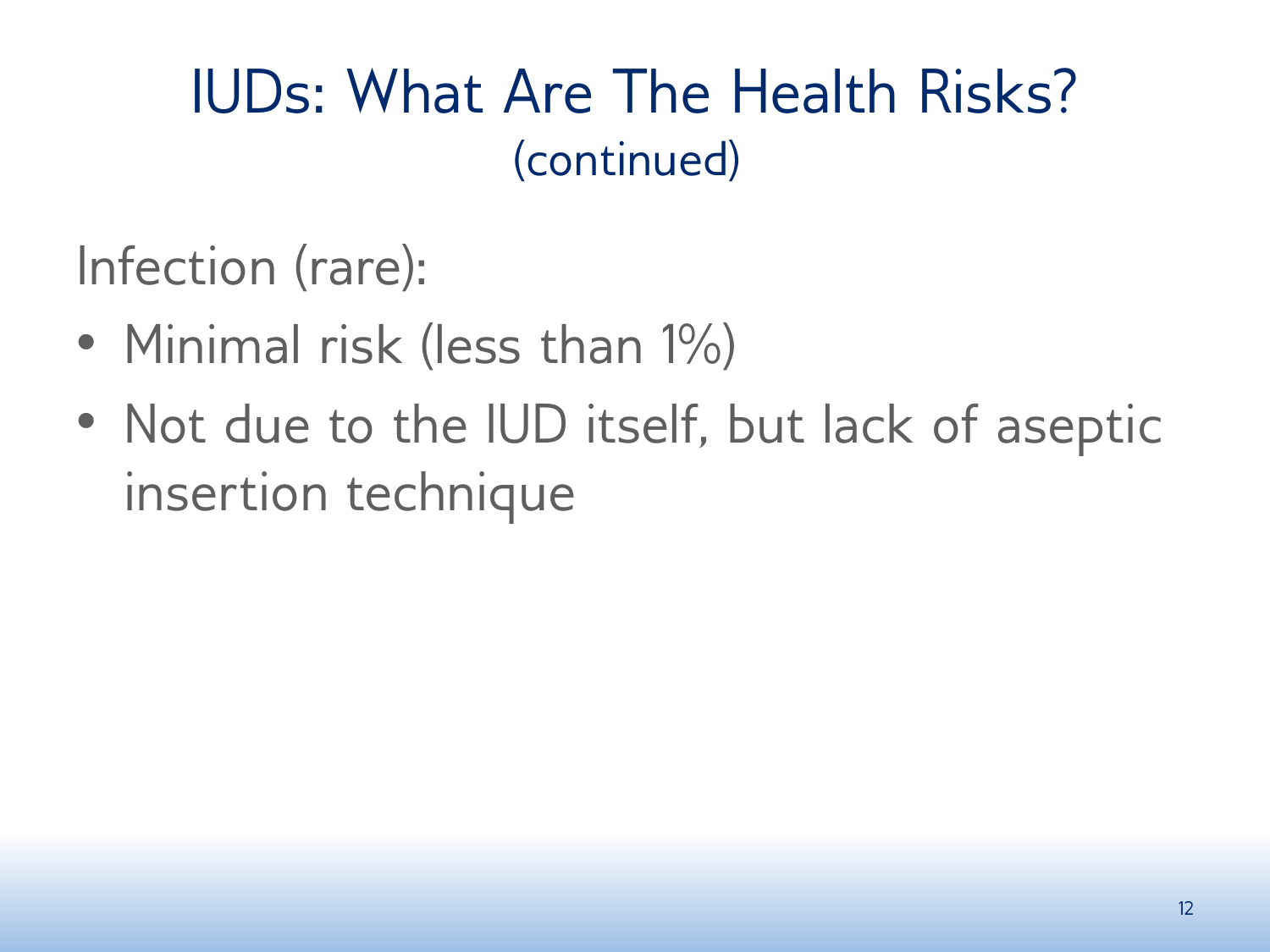

# IUDs: What Are The Health Risks? (continued)
Infection (rare):
Minimal risk (less than 1%)
Not due to the IUD itself, but lack of aseptic  insertion technique
12